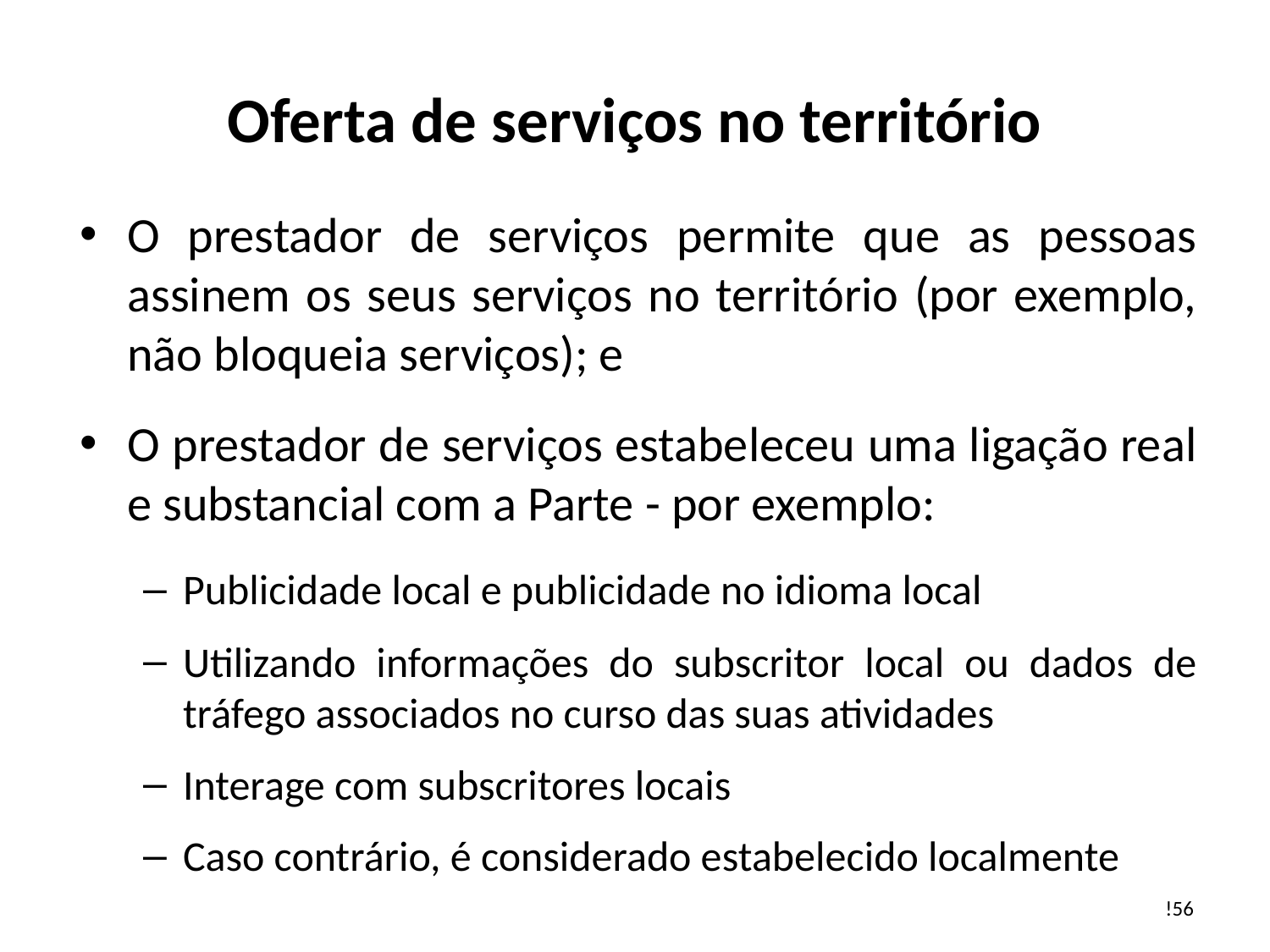

# Oferta de serviços no território
O prestador de serviços permite que as pessoas assinem os seus serviços no território (por exemplo, não bloqueia serviços); e
O prestador de serviços estabeleceu uma ligação real e substancial com a Parte - por exemplo:
Publicidade local e publicidade no idioma local
Utilizando informações do subscritor local ou dados de tráfego associados no curso das suas atividades
Interage com subscritores locais
Caso contrário, é considerado estabelecido localmente

!56